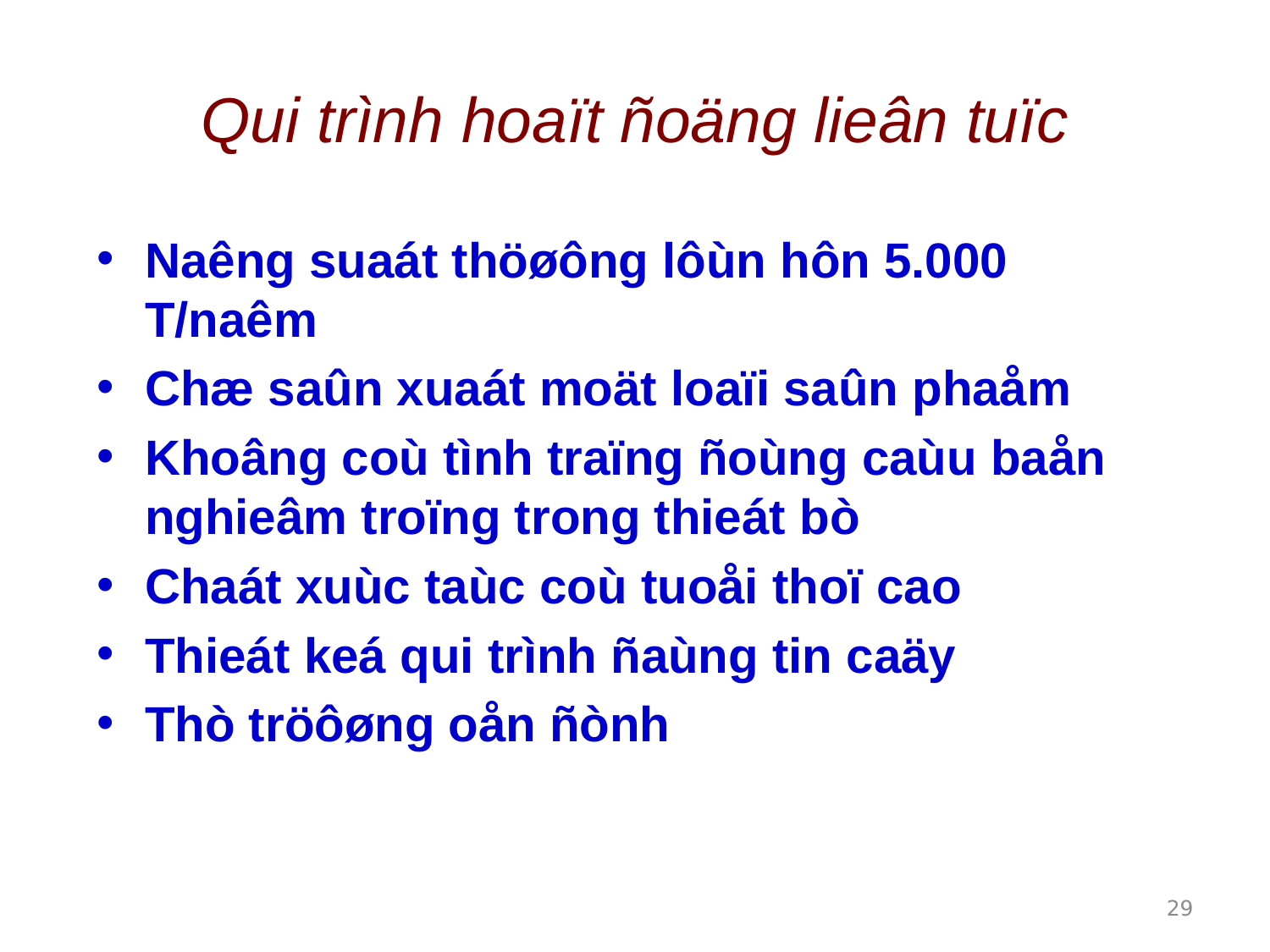

# Qui trình hoaït ñoäng lieân tuïc
Naêng suaát thöøông lôùn hôn 5.000 T/naêm
Chæ saûn xuaát moät loaïi saûn phaåm
Khoâng coù tình traïng ñoùng caùu baån nghieâm troïng trong thieát bò
Chaát xuùc taùc coù tuoåi thoï cao
Thieát keá qui trình ñaùng tin caäy
Thò tröôøng oån ñònh
29